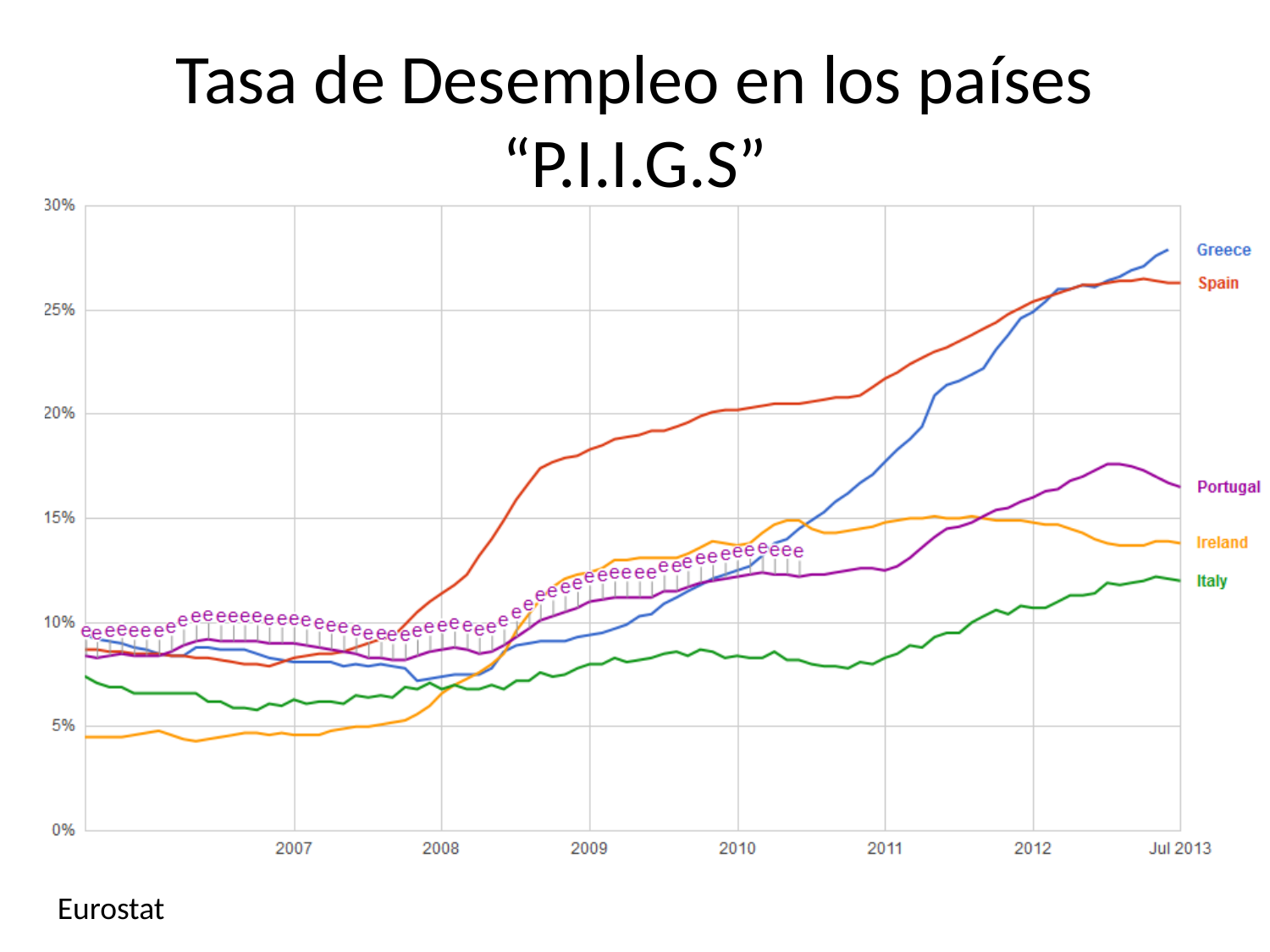

# Tasa de Desempleo en los países “P.I.I.G.S”

Eurostat